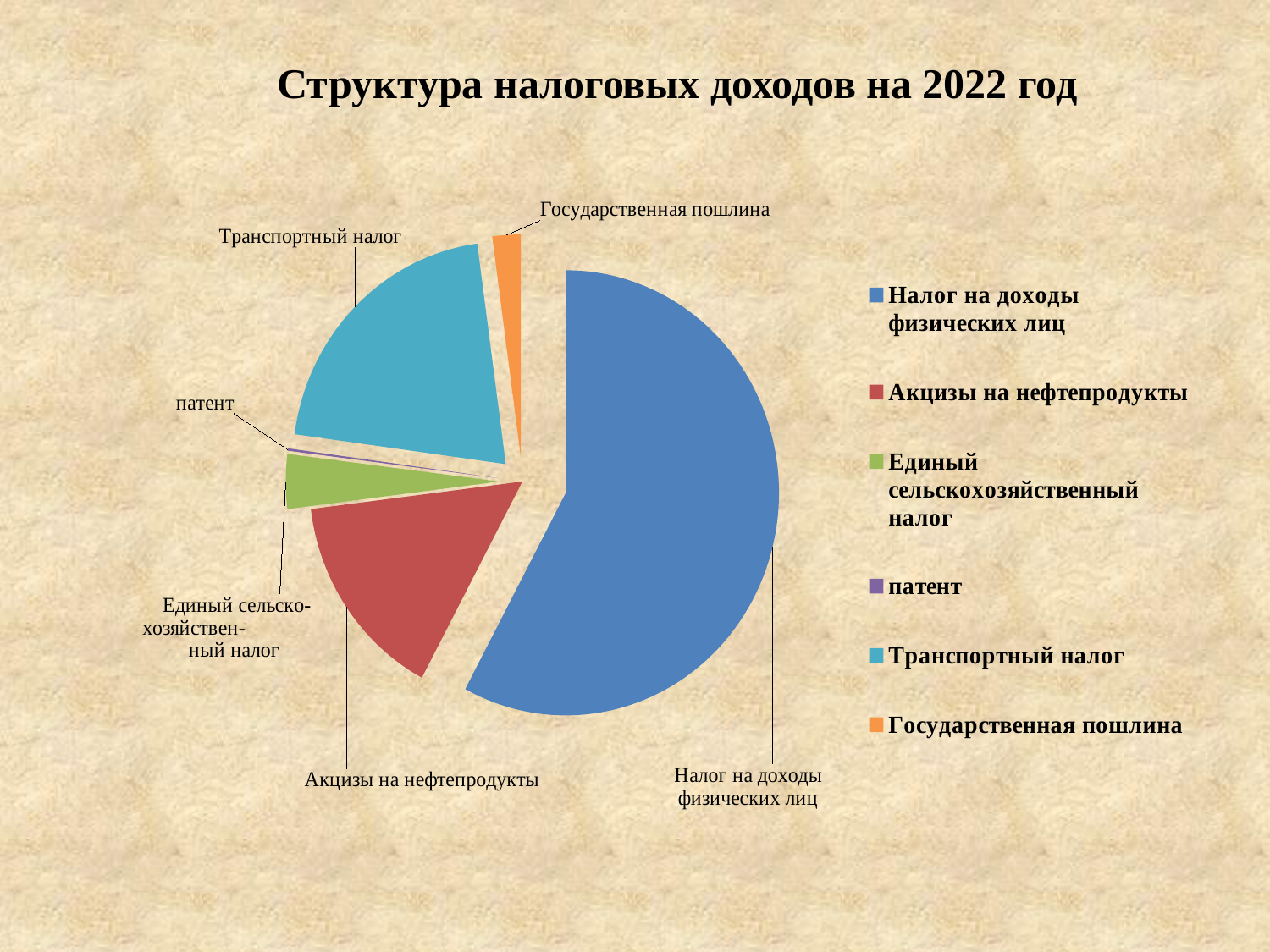

Структура налоговых доходов на 2022 год

### Chart

| Category |  |
|---|---|
| Налог на доходы физических лиц | 139797.2 |
| Акцизы на нефтепродукты | 36748.9 |
| Единый сельскохозяйственный налог | 9578.2 |
| патент | 419.0 |
| Транспортный налог | 50074.0 |
| Государственная пошлина | 5175.0 |